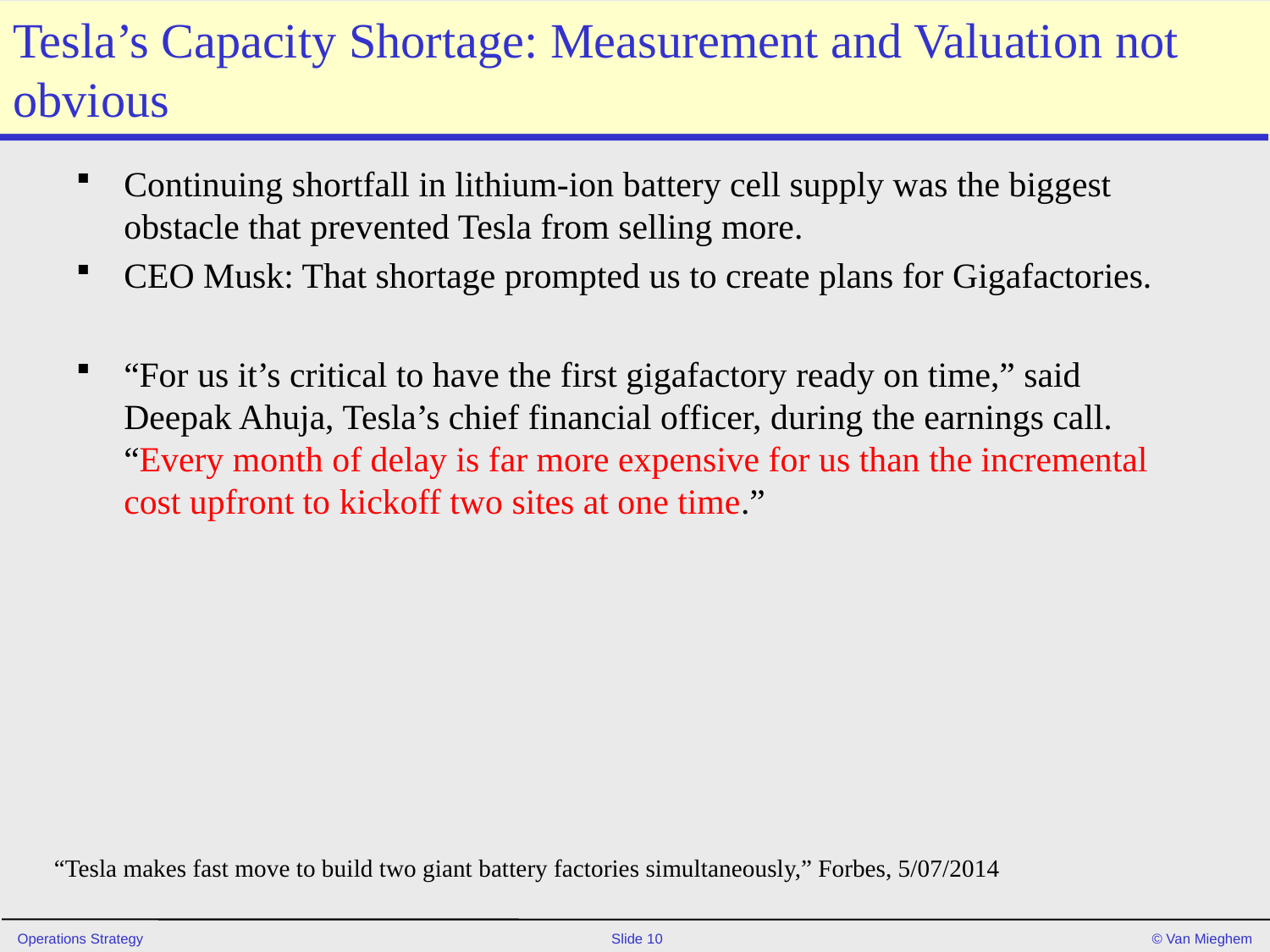

# Tesla’s Capacity Shortage: Measurement and Valuation not obvious
Continuing shortfall in lithium-ion battery cell supply was the biggest obstacle that prevented Tesla from selling more.
CEO Musk: That shortage prompted us to create plans for Gigafactories.

“For us it’s critical to have the first gigafactory ready on time,” said Deepak Ahuja, Tesla’s chief financial officer, during the earnings call. “Every month of delay is far more expensive for us than the incremental cost upfront to kickoff two sites at one time.”
“Tesla makes fast move to build two giant battery factories simultaneously,” Forbes, 5/07/2014